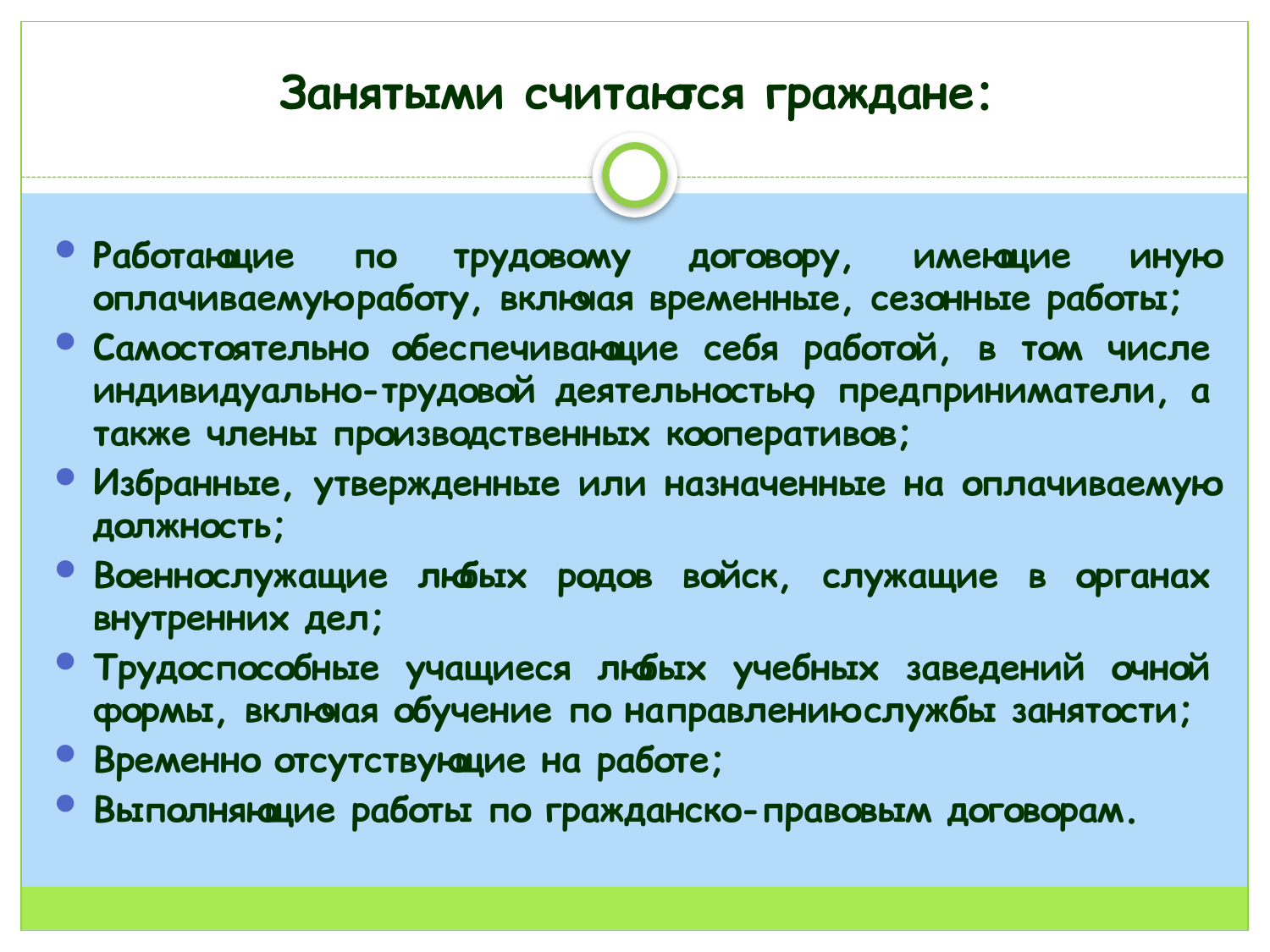

# Занятыми считаются граждане:
Работающие по трудовому договору, имеющие иную оплачиваемую работу, включая временные, сезонные работы;
Самостоятельно обеспечивающие себя работой, в том числе индивидуально-трудовой деятельностью, предприниматели, а также члены производственных кооперативов;
Избранные, утвержденные или назначенные на оплачиваемую должность;
Военнослужащие любых родов войск, служащие в органах внутренних дел;
Трудоспособные учащиеся любых учебных заведений очной формы, включая обучение по направлению службы занятости;
Временно отсутствующие на работе;
Выполняющие работы по гражданско-правовым договорам.